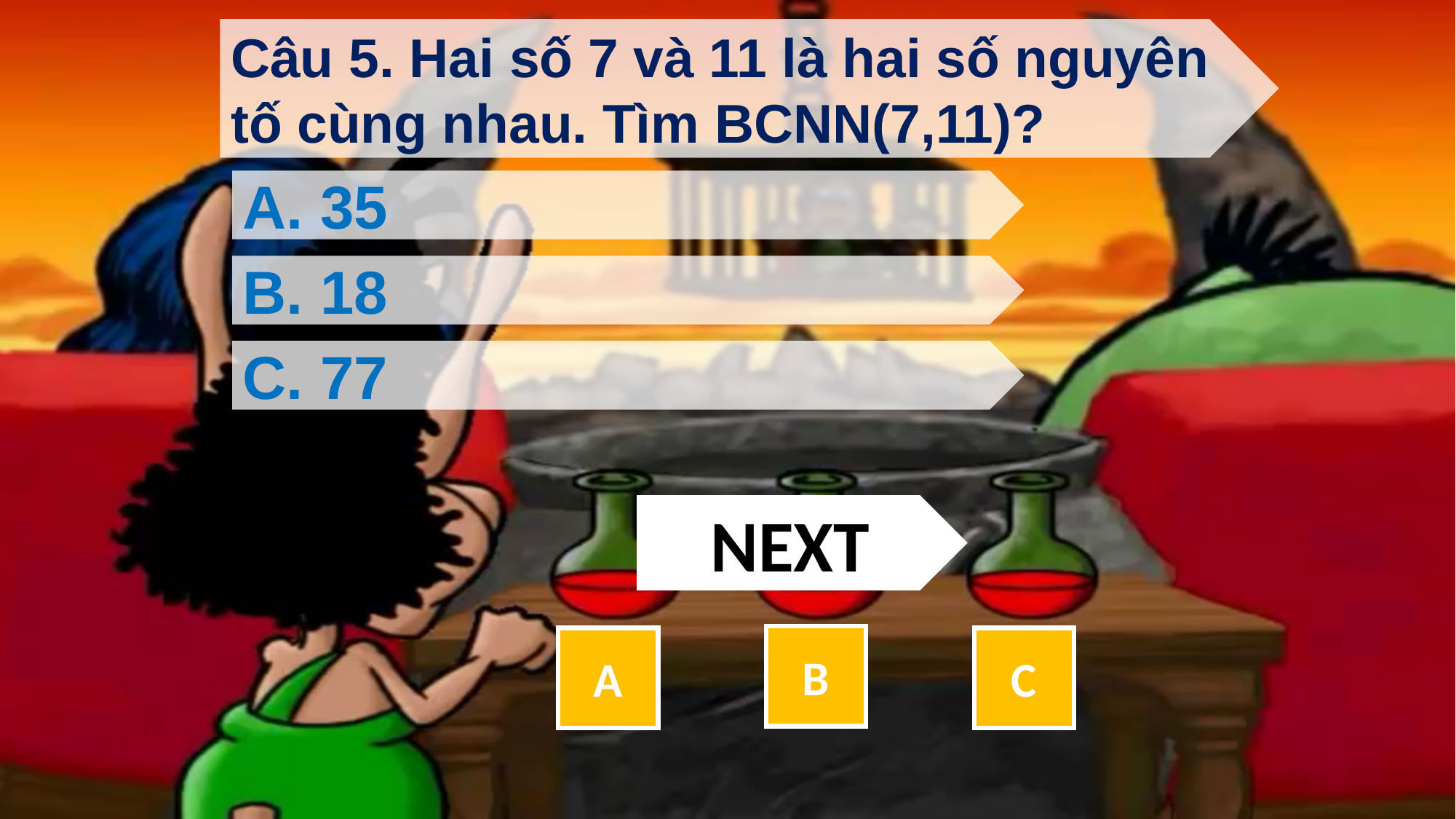

Câu 5. Hai số 7 và 11 là hai số nguyên tố cùng nhau. Tìm BCNN(7,11)?
A. 35
B. 18
C. 77
NEXT
B
A
C